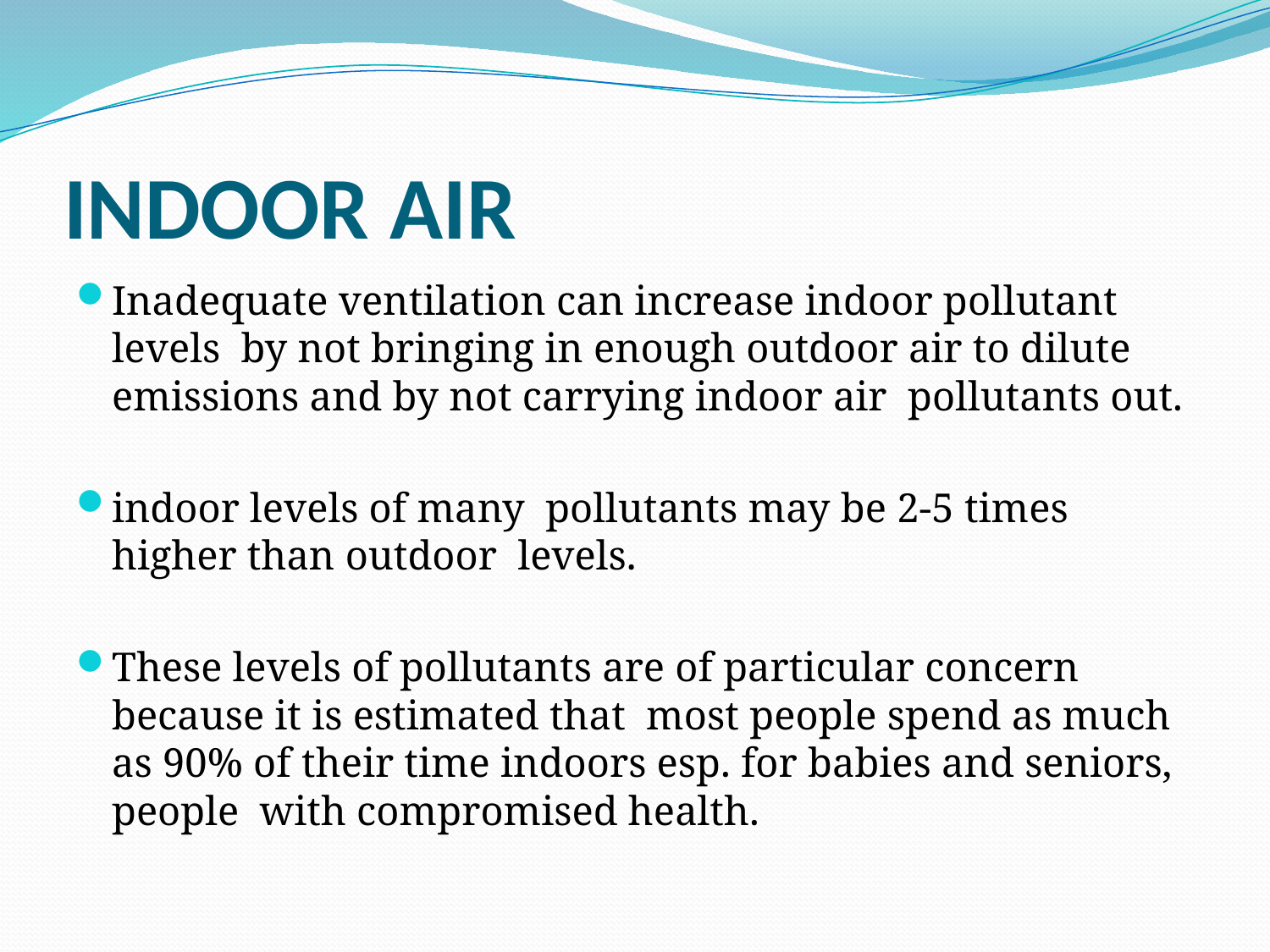

# INDOOR AIR
Inadequate ventilation can increase indoor pollutant levels  by not bringing in enough outdoor air to dilute emissions and by not carrying indoor air  pollutants out.

indoor levels of many  pollutants may be 2-5 times higher than outdoor  levels.

These levels of pollutants are of particular concern because it is estimated that  most people spend as much as 90% of their time indoors esp. for babies and seniors, people  with compromised health.